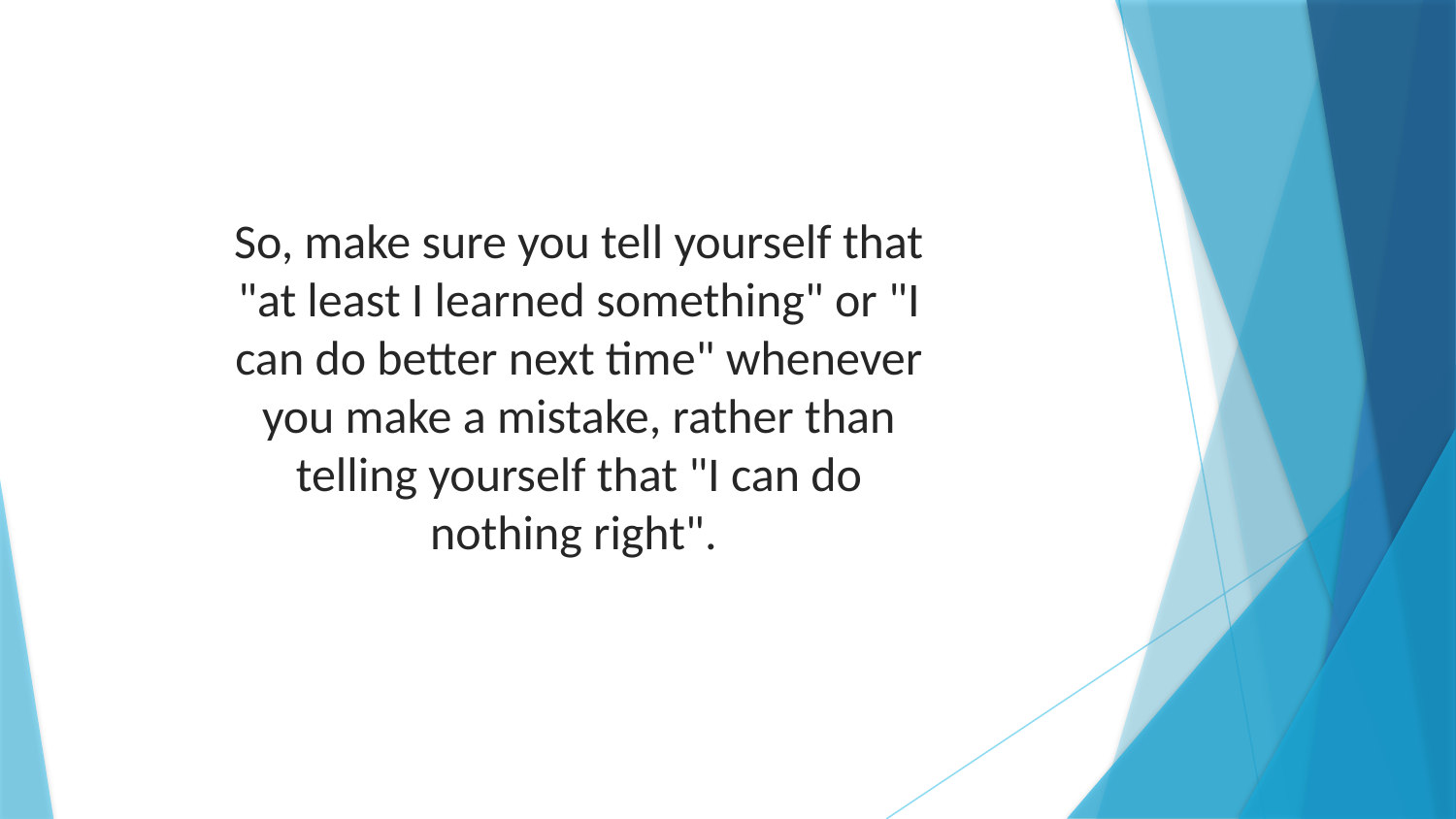

So, make sure you tell yourself that "at least I learned something" or "I can do better next time" whenever you make a mistake, rather than telling yourself that "I can do nothing right".